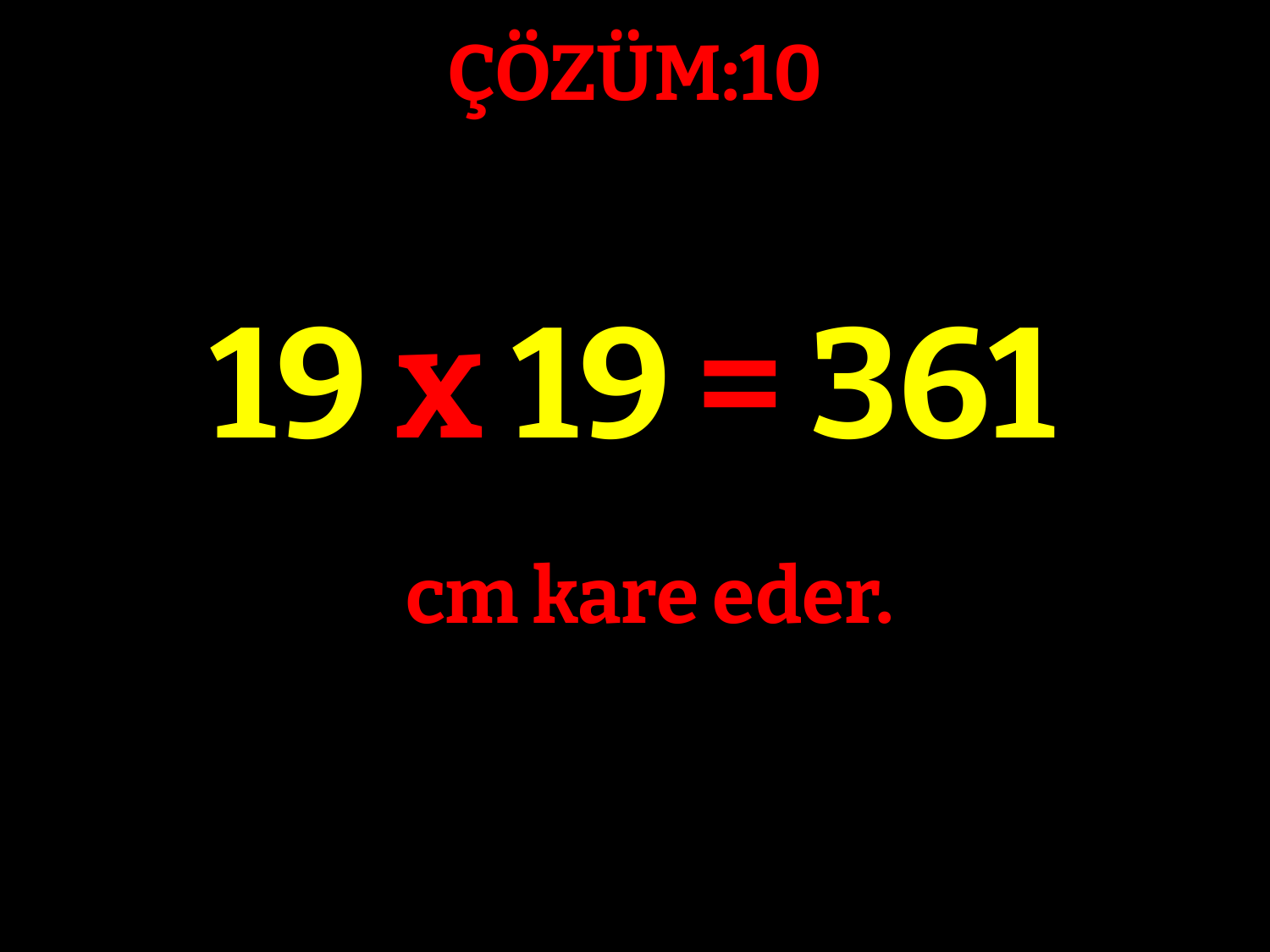

ÇÖZÜM:10
19 x 19 = 361
#
cm kare eder.